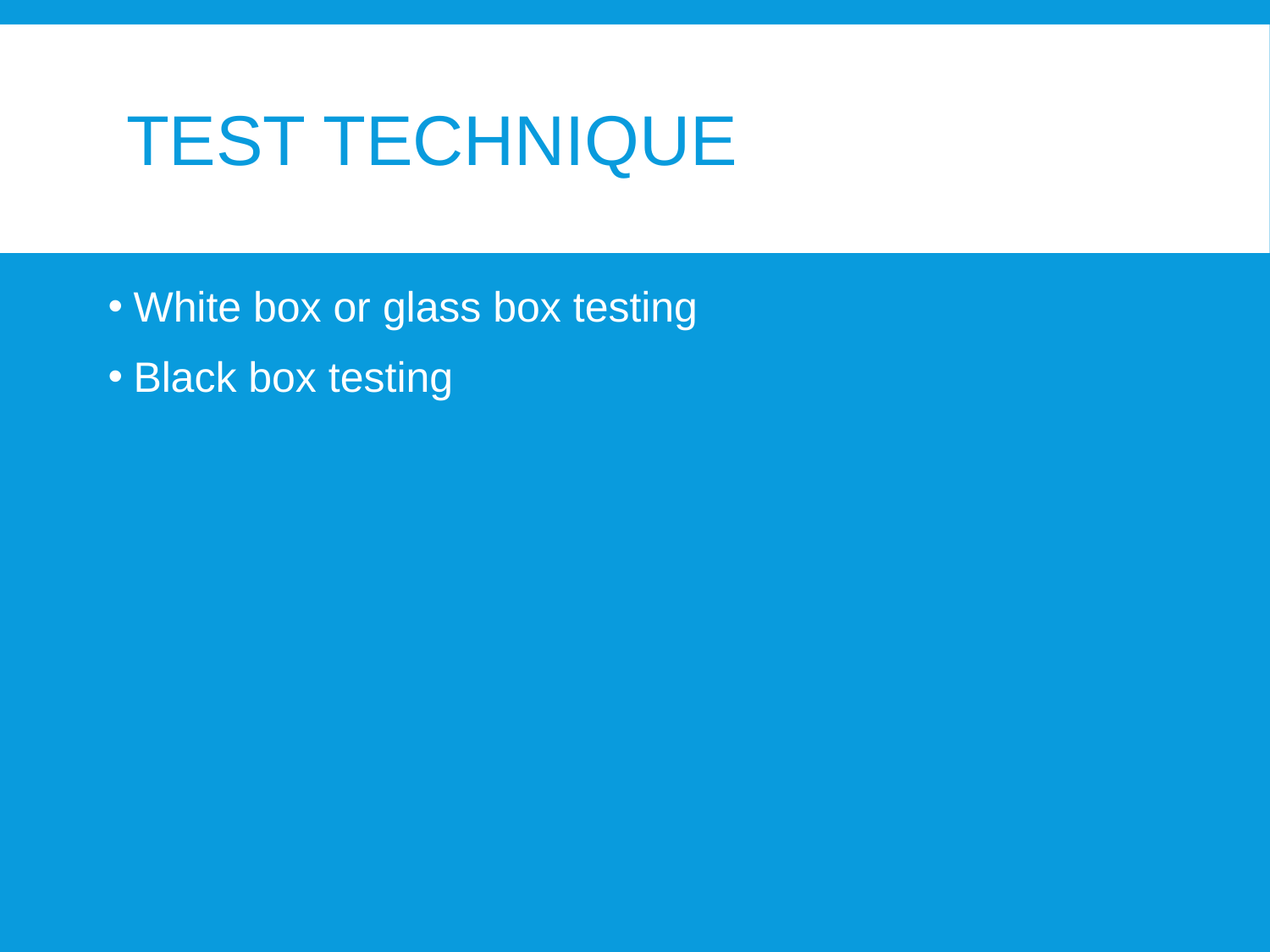

# Test technique
White box or glass box testing
Black box testing